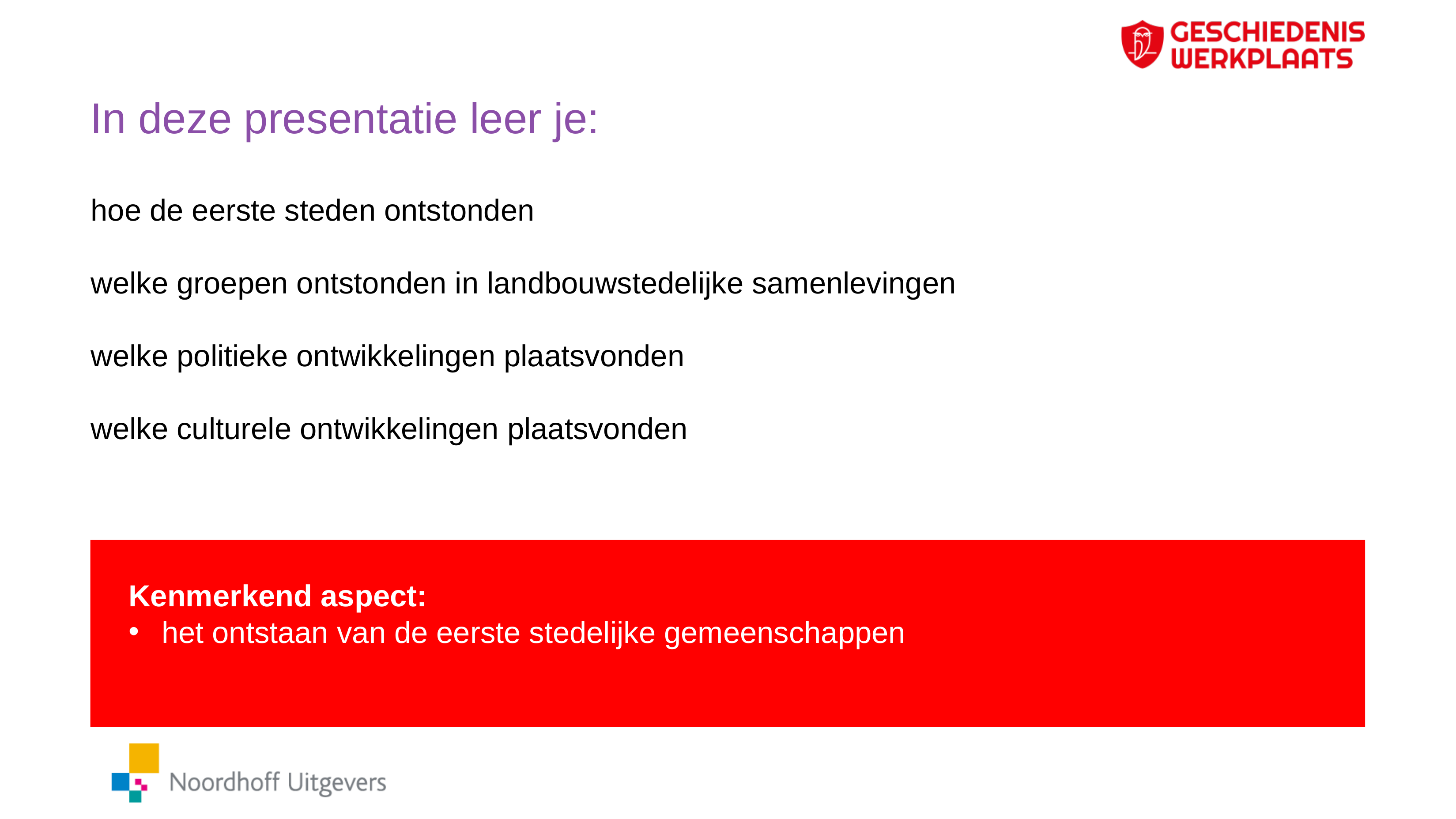

# In deze presentatie leer je:
hoe de eerste steden ontstonden
welke groepen ontstonden in landbouwstedelijke samenlevingen
welke politieke ontwikkelingen plaatsvonden
welke culturele ontwikkelingen plaatsvonden

Kenmerkend aspect:
het ontstaan van de eerste stedelijke gemeenschappen